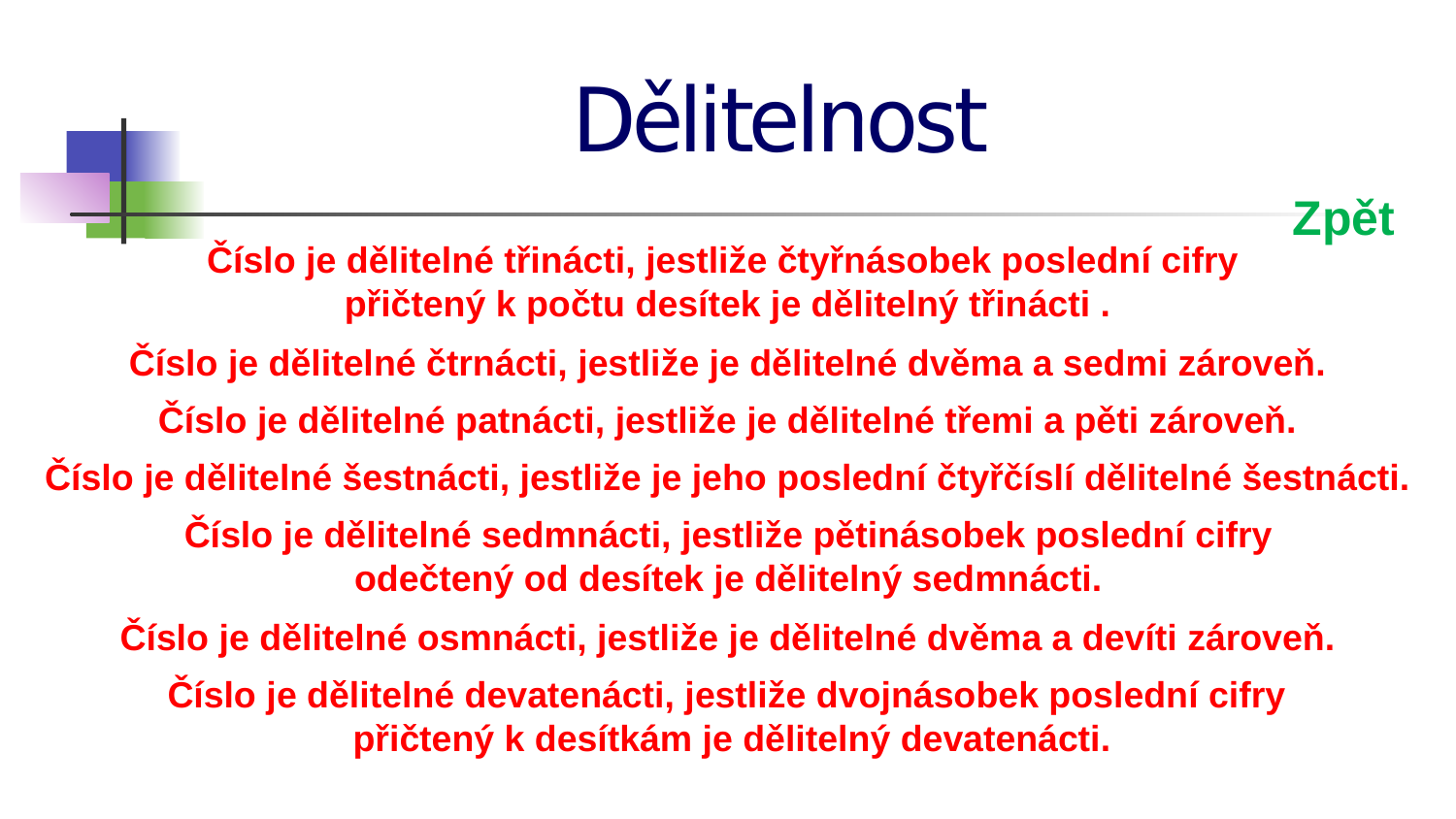

# Dělitelnost
Zpět
Číslo je dělitelné třinácti, jestliže čtyřnásobek poslední cifry
přičtený k počtu desítek je dělitelný třinácti .
Číslo je dělitelné čtrnácti, jestliže je dělitelné dvěma a sedmi zároveň.
Číslo je dělitelné patnácti, jestliže je dělitelné třemi a pěti zároveň.
Číslo je dělitelné šestnácti, jestliže je jeho poslední čtyřčíslí dělitelné šestnácti.
Číslo je dělitelné sedmnácti, jestliže pětinásobek poslední cifry
odečtený od desítek je dělitelný sedmnácti.
Číslo je dělitelné osmnácti, jestliže je dělitelné dvěma a devíti zároveň.
Číslo je dělitelné devatenácti, jestliže dvojnásobek poslední cifry
 přičtený k desítkám je dělitelný devatenácti.